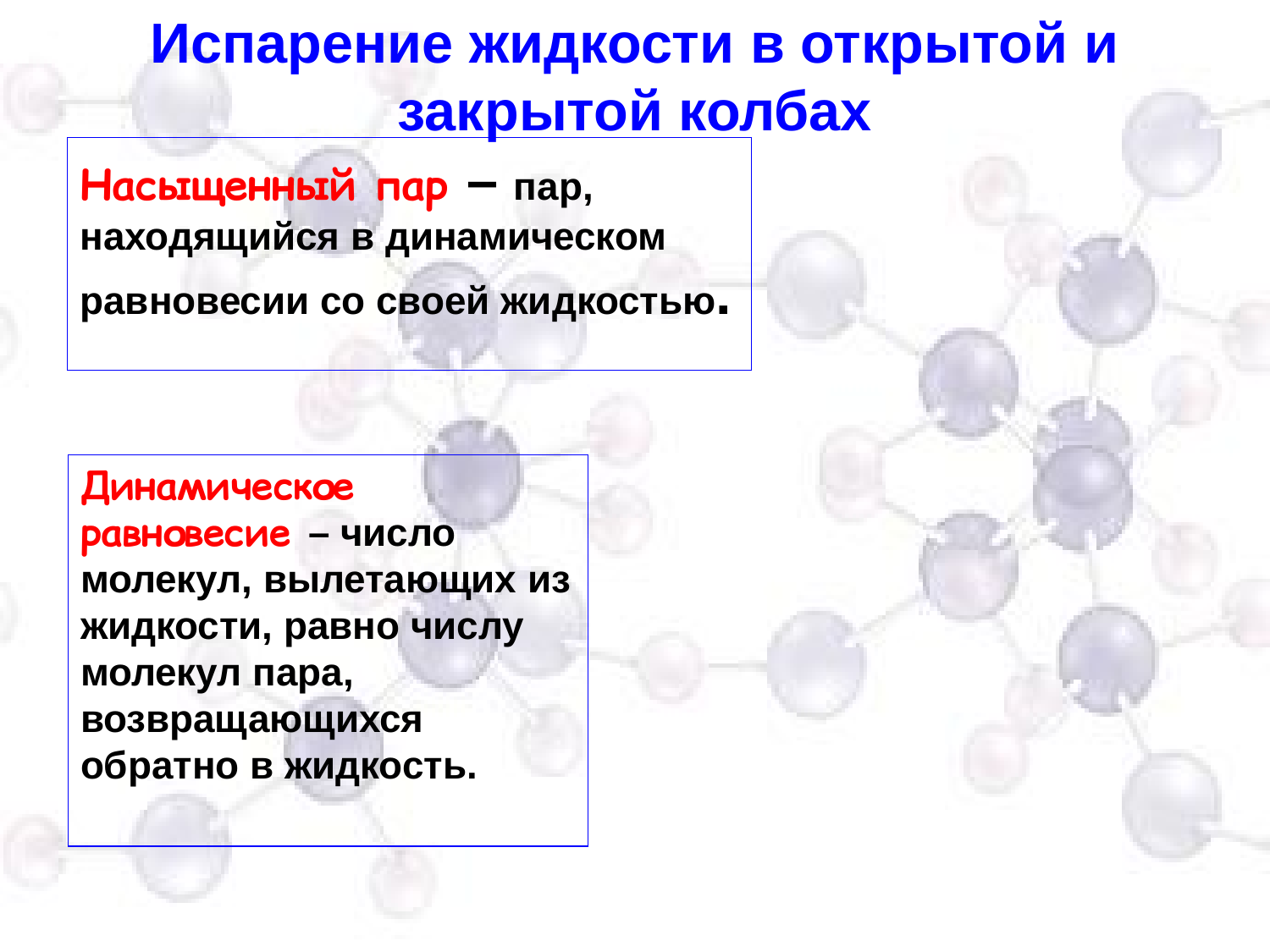

# Испарение жидкости в открытой и закрытой колбах
Насыщенный пар – пар, находящийся в динамическом равновесии со своей жидкостью.
Динамическое равновесие – число молекул, вылетающих из жидкости, равно числу молекул пара, возвращающихся обратно в жидкость.